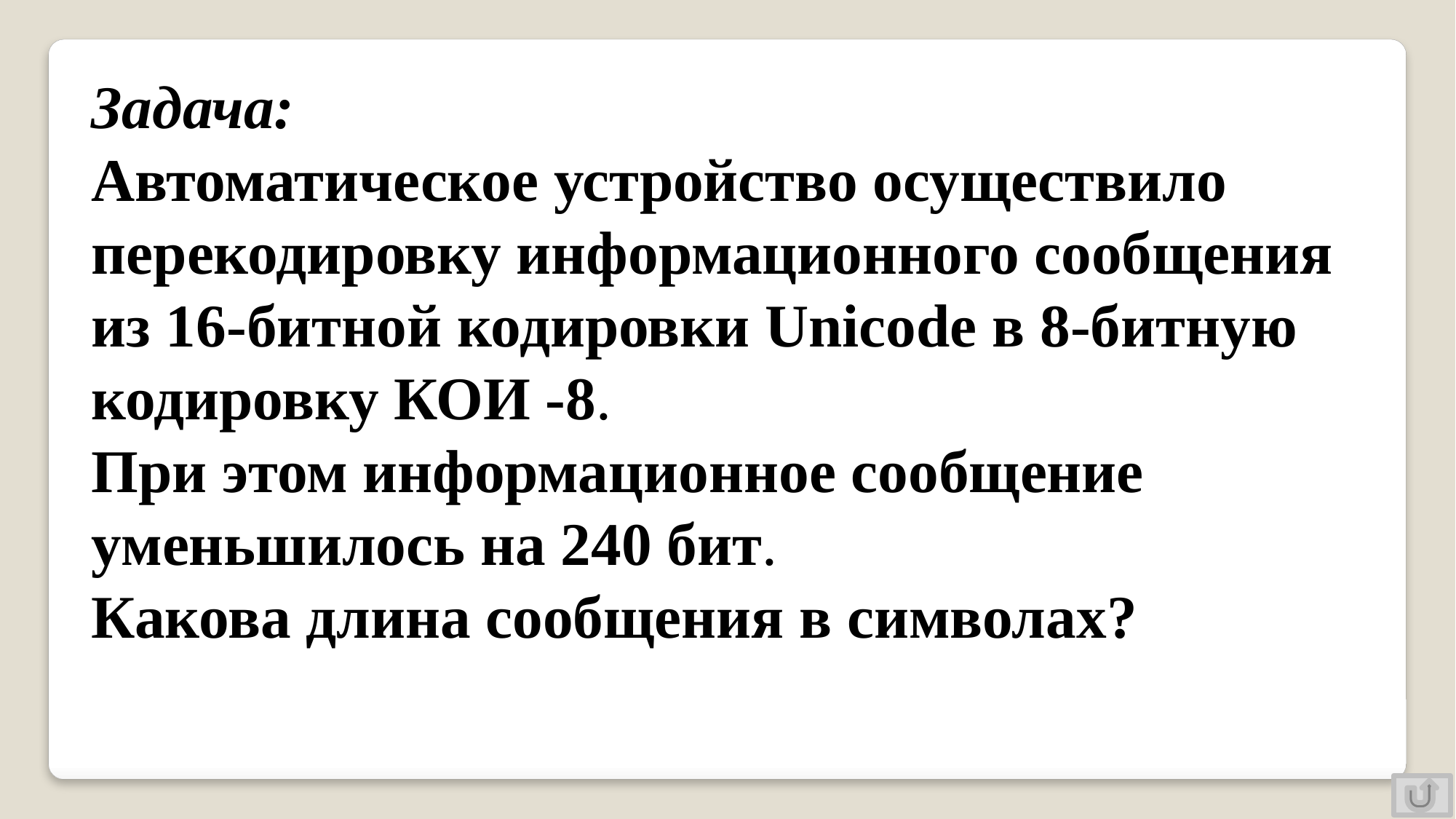

Задача:
Автоматическое устройство осуществило перекодировку информационного сообщения из 16-битной кодировки Unicode в 8-битную кодировку КОИ -8.
При этом информационное сообщение уменьшилось на 240 бит.
Какова длина сообщения в символах?